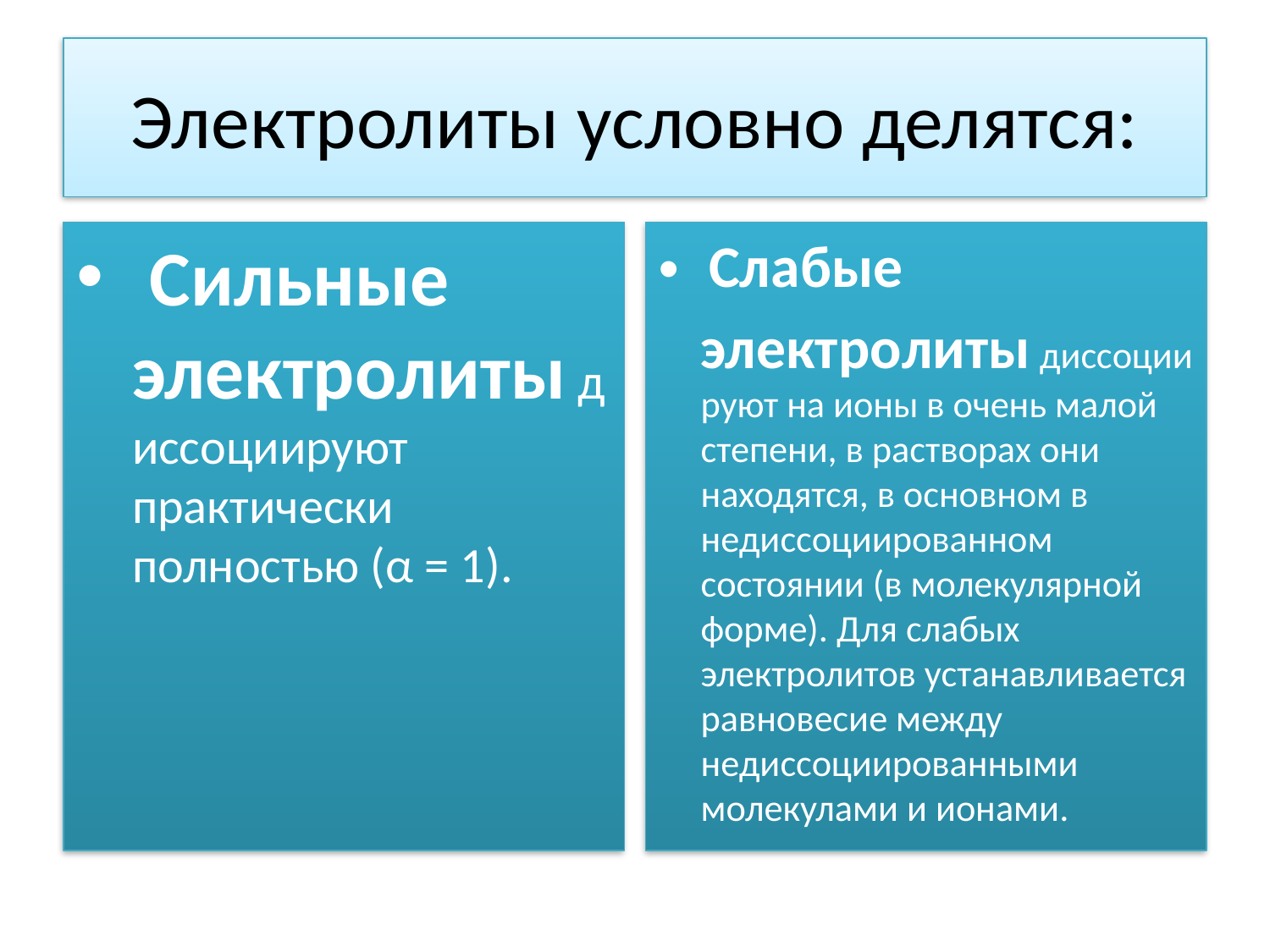

# Электролиты условно делятся:
 Сильные электролиты диссоциируют практически полностью (α = 1).
 Слабые электролиты диссоциируют на ионы в очень малой степени, в растворах они находятся, в основном в недиссоциированном состоянии (в молекулярной форме). Для слабых электролитов устанавливается равновесие между недиссоциированными молекулами и ионами.